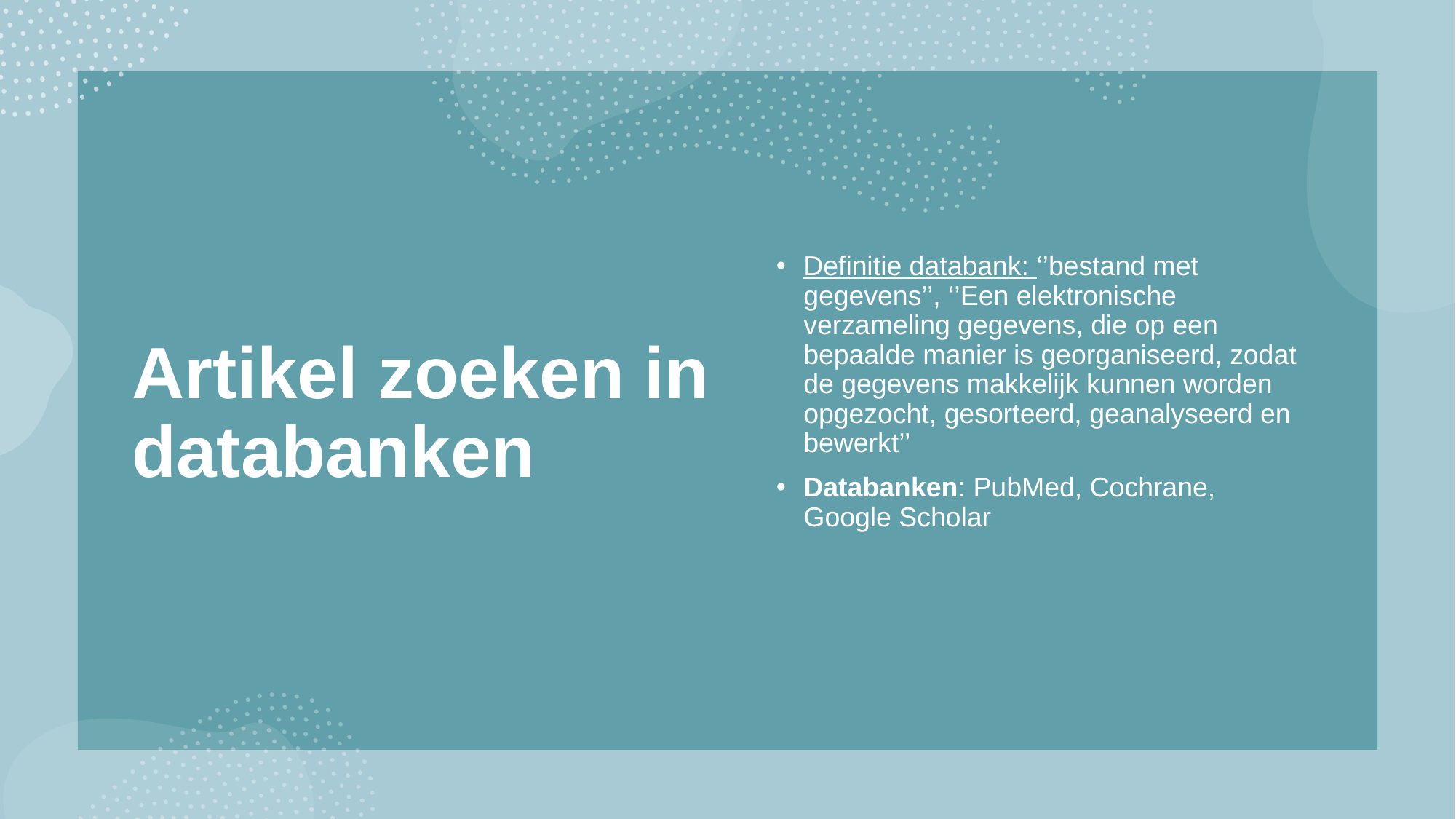

# Artikel zoeken in databanken
Definitie databank: ‘’bestand met gegevens’’, ‘’Een elektronische verzameling gegevens, die op een bepaalde manier is georganiseerd, zodat de gegevens makkelijk kunnen worden opgezocht, gesorteerd, geanalyseerd en bewerkt’’
Databanken: PubMed, Cochrane, Google Scholar